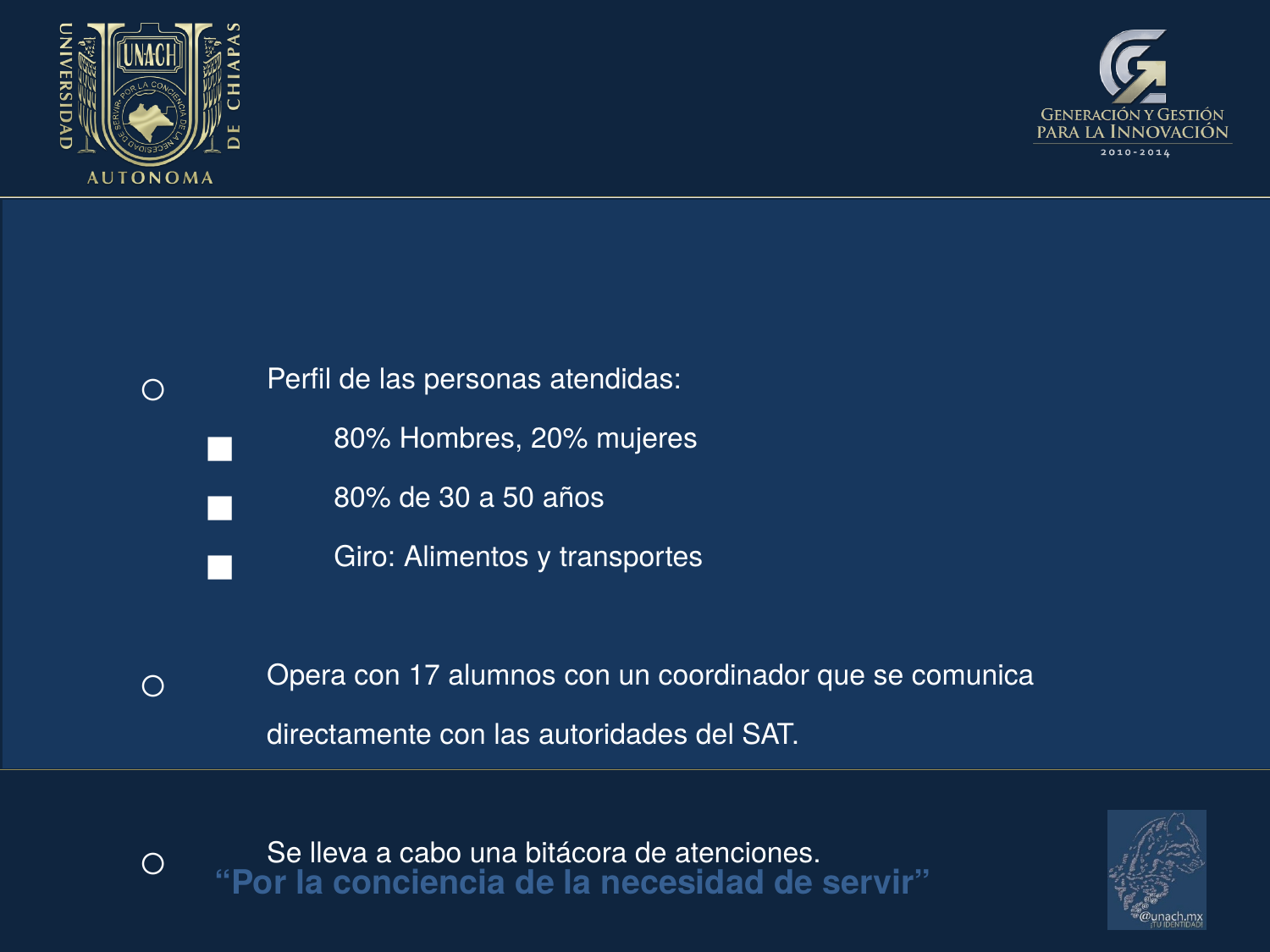

Perfil de las personas atendidas:
80% Hombres, 20% mujeres
80% de 30 a 50 años
Giro: Alimentos y transportes

Opera con 17 alumnos con un coordinador que se comunica directamente con las autoridades del SAT.

Se lleva a cabo una bitácora de atenciones.